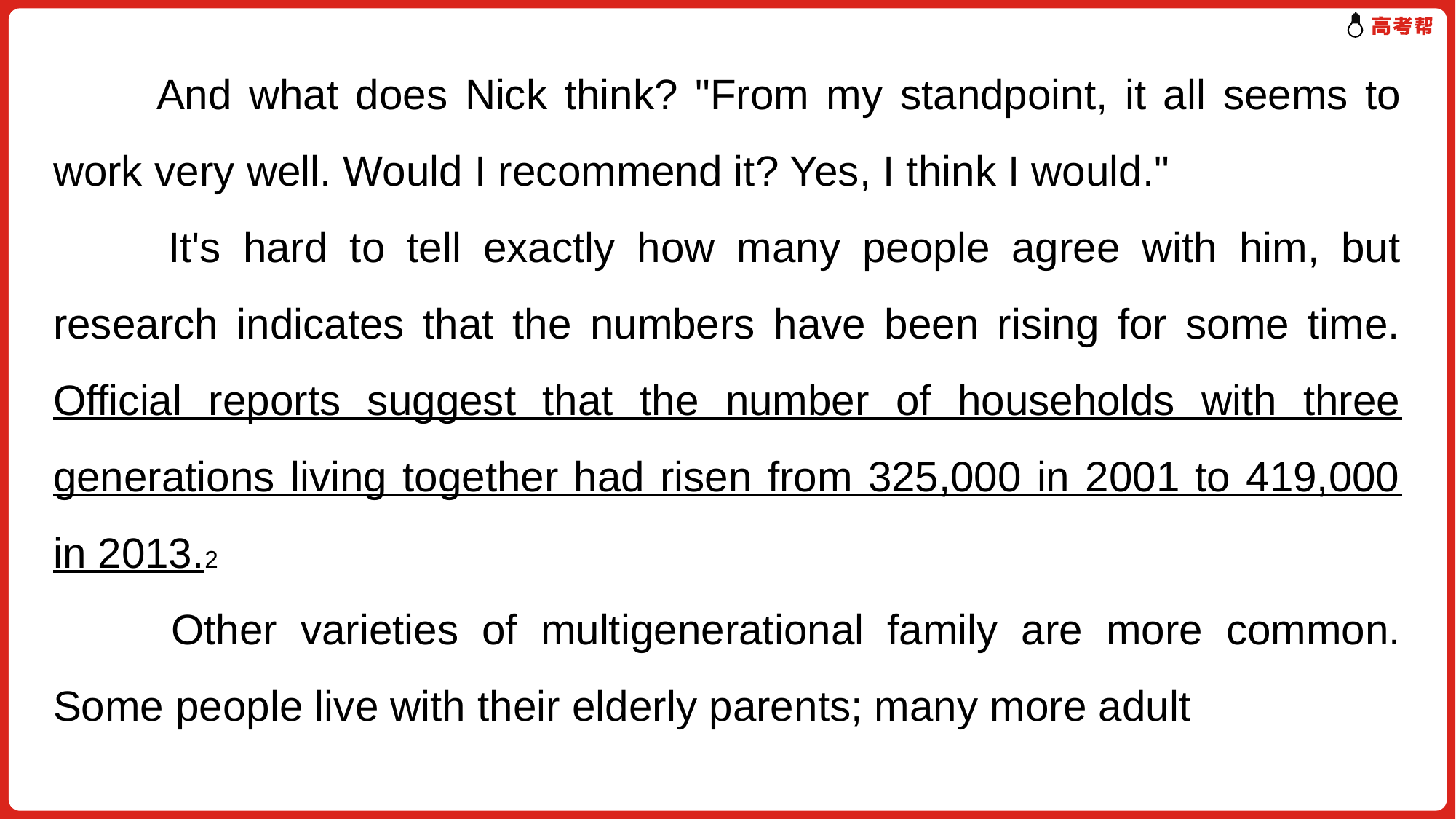

And what does Nick think? "From my standpoint, it all seems to work very well. Would I recommend it? Yes, I think I would."
　　It's hard to tell exactly how many people agree with him, but research indicates that the numbers have been rising for some time. Official reports suggest that the number of households with three generations living together had risen from 325,000 in 2001 to 419,000 in 2013.2
　　Other varieties of multigenerational family are more common. Some people live with their elderly parents; many more adult